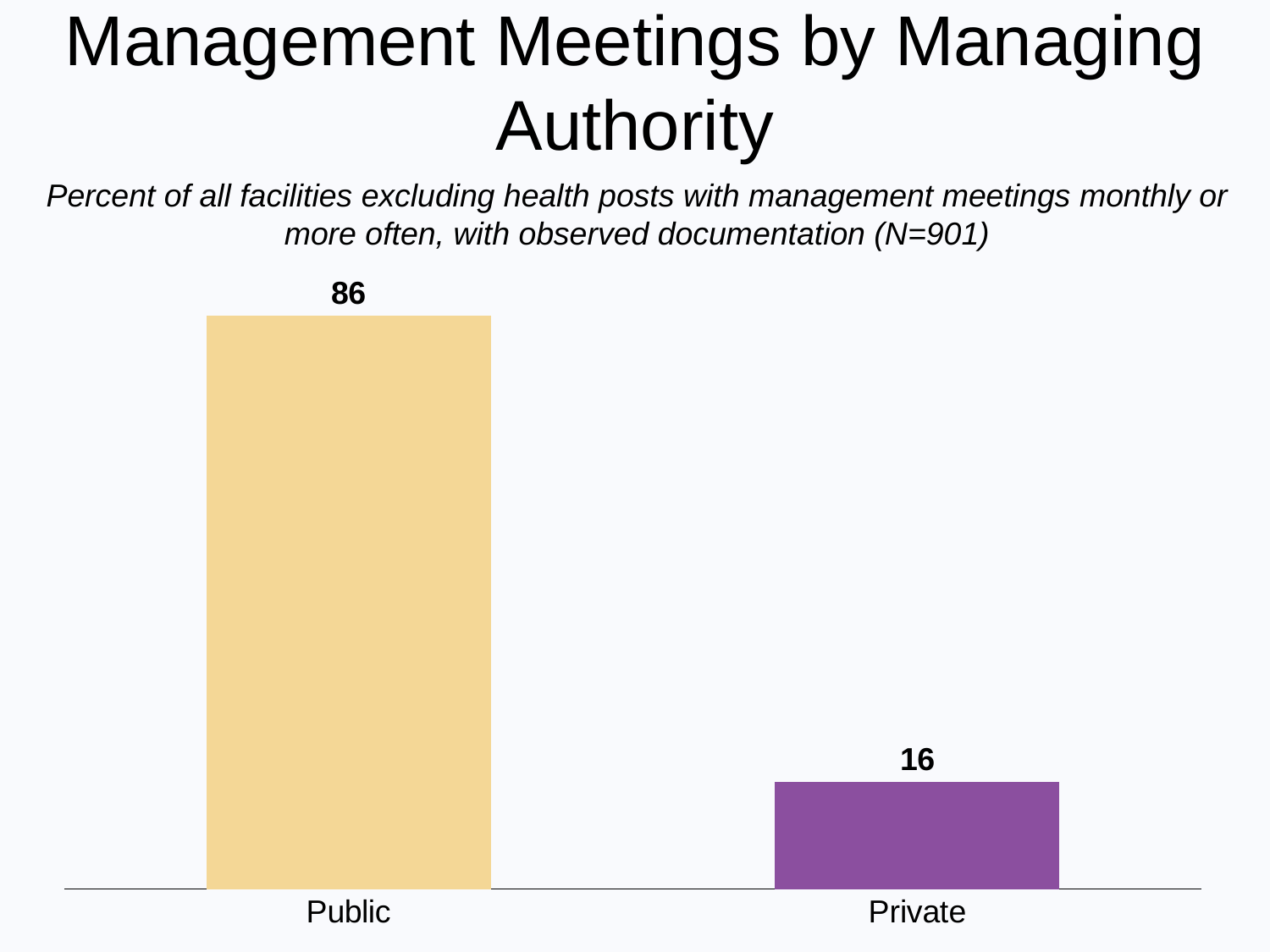

Management Meetings by Managing Authority
Percent of all facilities excluding health posts with management meetings monthly or more often, with observed documentation (N=901)

### Chart

| Category | all basic client services |
|---|---|
| Public | 86.0 |
| Private | 16.0 |